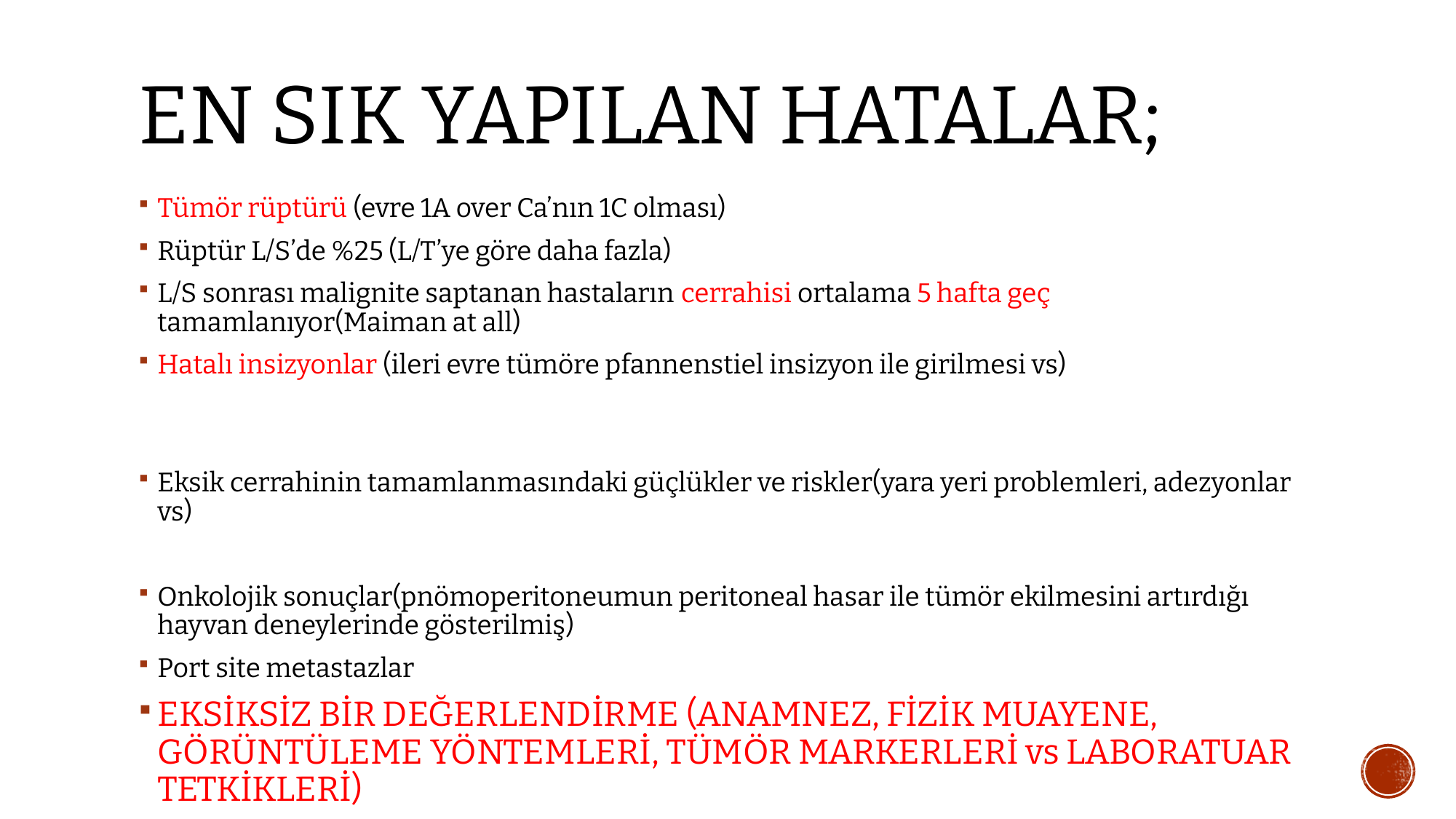

# EN SIK YAPILAN HATALAR;

Tümör rüptürü (evre 1A over Ca’nın 1C olması)
Rüptür L/S’de %25 (L/T’ye göre daha fazla)
L/S sonrası malignite saptanan hastaların cerrahisi ortalama 5 hafta geç tamamlanıyor(Maiman at all)
Hatalı insizyonlar (ileri evre tümöre pfannenstiel insizyon ile girilmesi vs)

Eksik cerrahinin tamamlanmasındaki güçlükler ve riskler(yara yeri problemleri, adezyonlar vs)

Onkolojik sonuçlar(pnömoperitoneumun peritoneal hasar ile tümör ekilmesini artırdığı hayvan deneylerinde gösterilmiş)
Port site metastazlar
EKSİKSİZ BİR DEĞERLENDİRME (ANAMNEZ, FİZİK MUAYENE, GÖRÜNTÜLEME YÖNTEMLERİ, TÜMÖR MARKERLERİ vs LABORATUAR TETKİKLERİ)